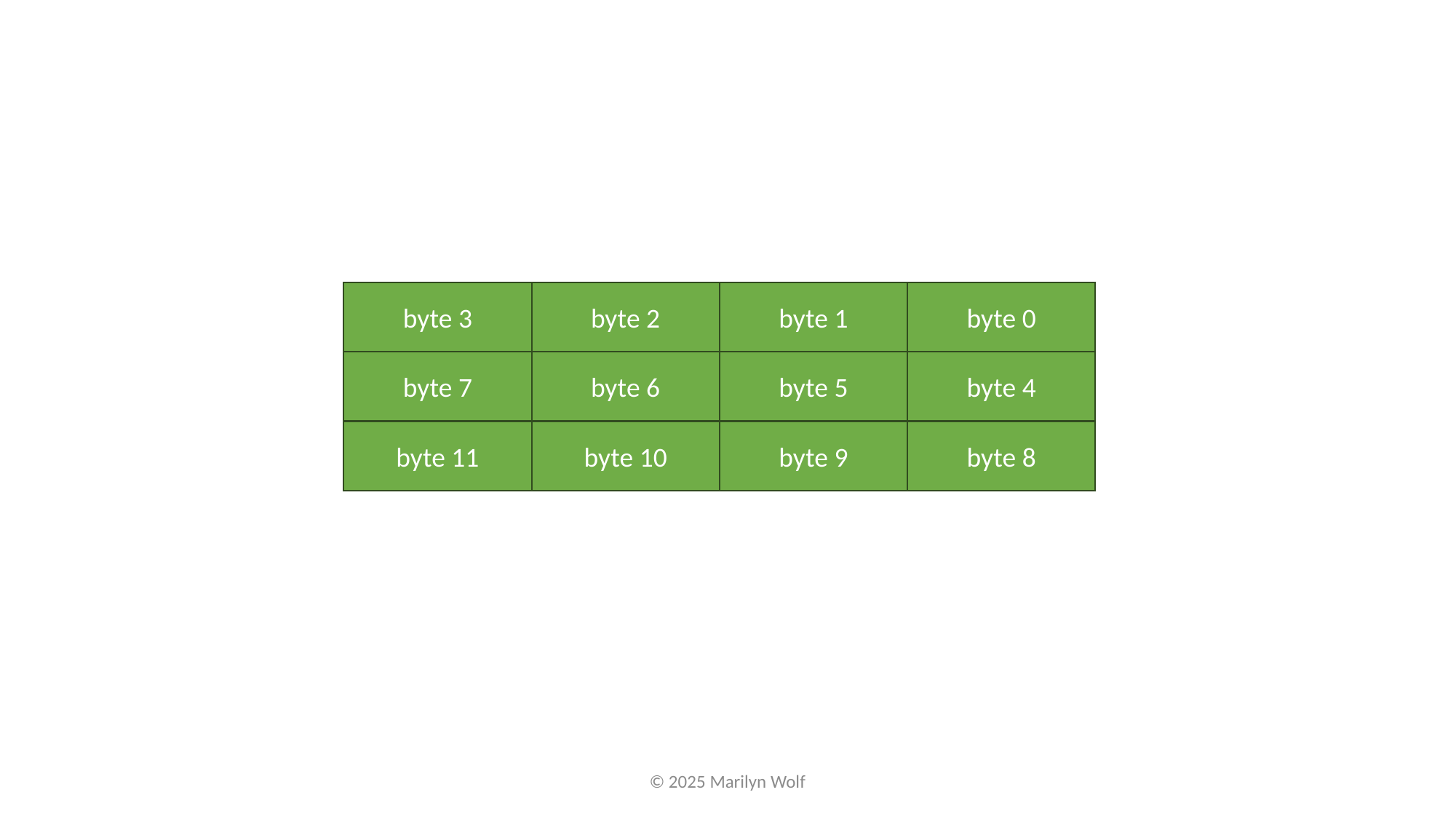

byte 3
byte 2
byte 1
byte 0
byte 7
byte 6
byte 5
byte 4
byte 11
byte 10
byte 9
byte 8
© 2025 Marilyn Wolf